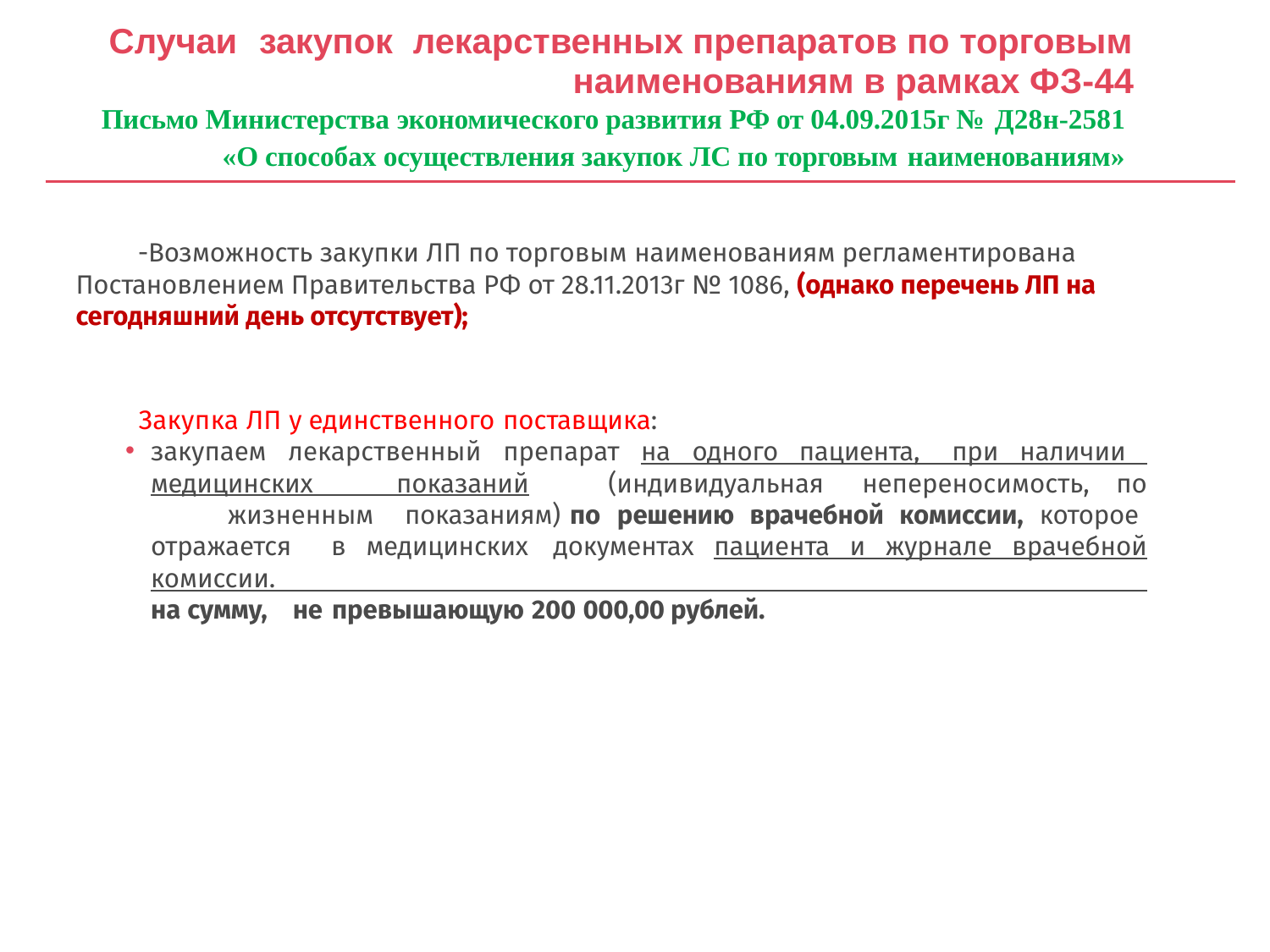

# Случаи	закупок	лекарственных препаратов по торговым
наименованиям в рамках ФЗ-44
Письмо Министерства экономического развития РФ от 04.09.2015г № Д28н-2581
«О способах осуществления закупок ЛС по торговым наименованиям»

         -Возможность закупки ЛП по торговым наименованиям регламентирована  Постановлением Правительства РФ от 28.11.2013г № 1086, (однако перечень ЛП на сегодняшний день отсутствует);

                                                Закупка ЛП у единственного поставщика:
закупаем  лекарственный  препарат  на  одного  пациента,   при  наличии   медицинских показаний	(индивидуальная	непереносимость,	по	жизненным	показаниям) по  решению  врачебной  комиссии,  которое  отражается  в медицинских документах пациента и журнале врачебной комиссии.
на сумму,    не превышающую	200 000,00 рублей.